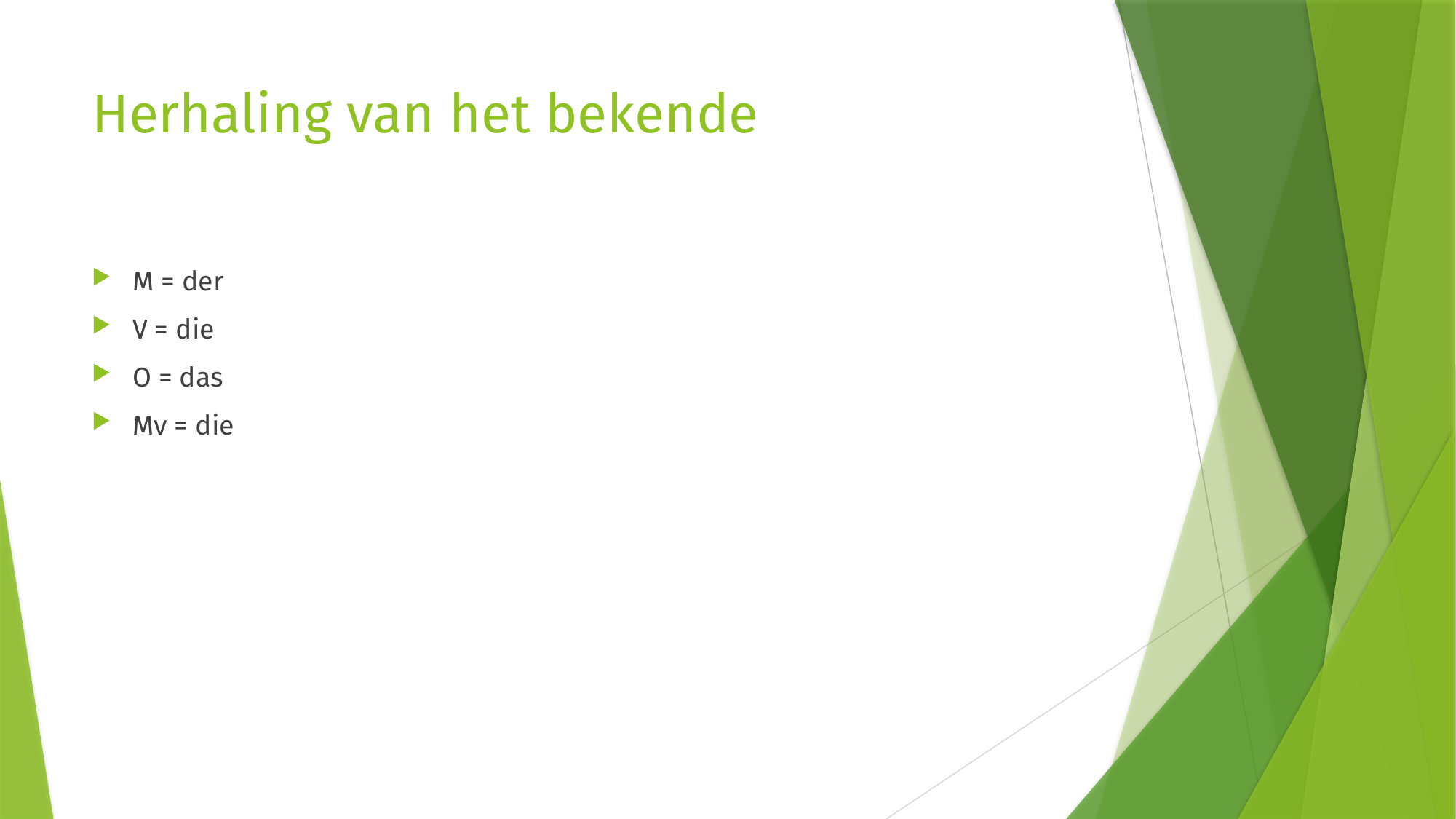

# Herhaling van het bekende
M = der
V = die
O = das
Mv = die